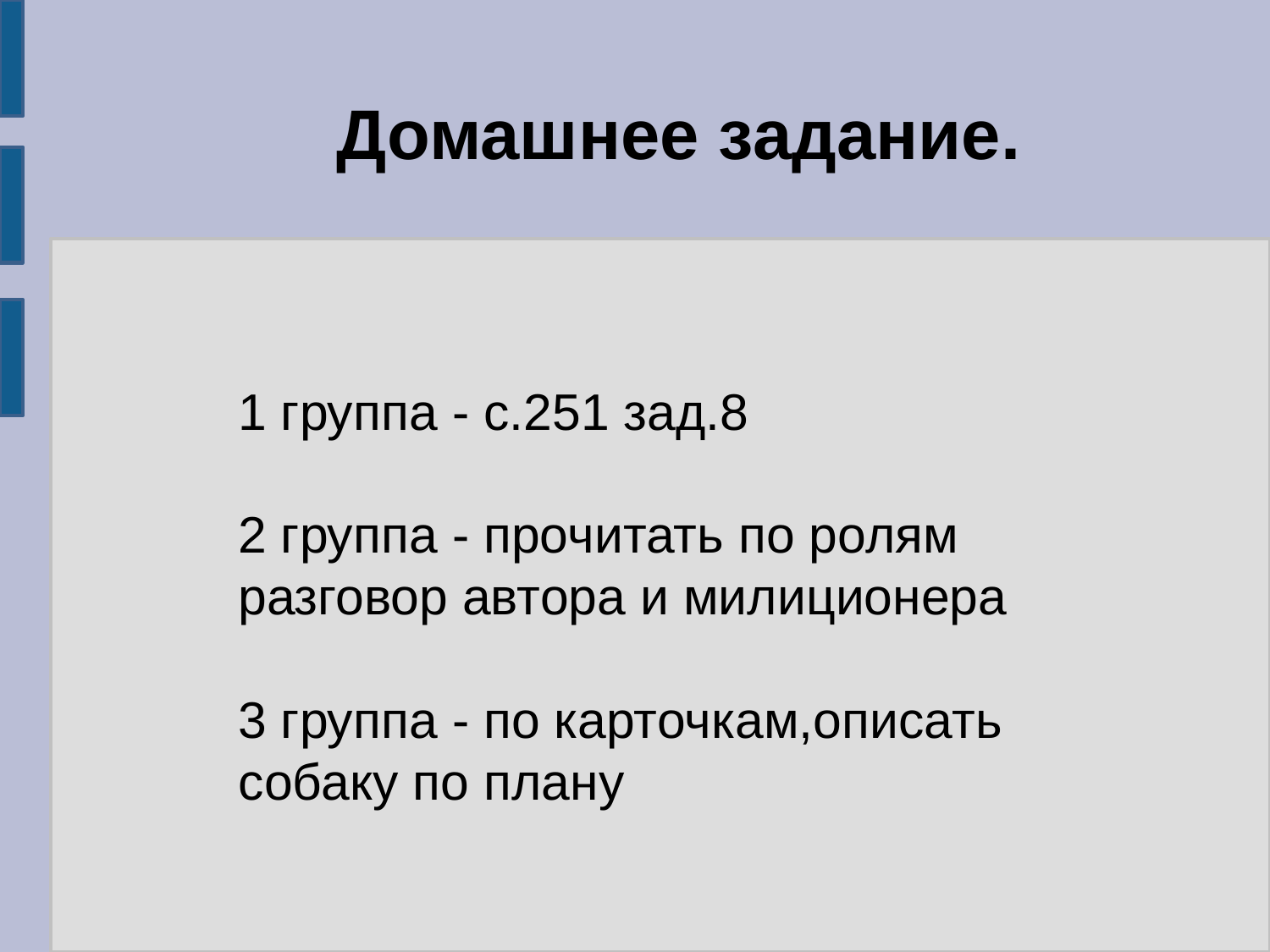

# Домашнее задание.

1 группа - с.251 зад.8

2 группа - прочитать по ролям разговор автора и милиционера

3 группа - по карточкам,описать собаку по плану